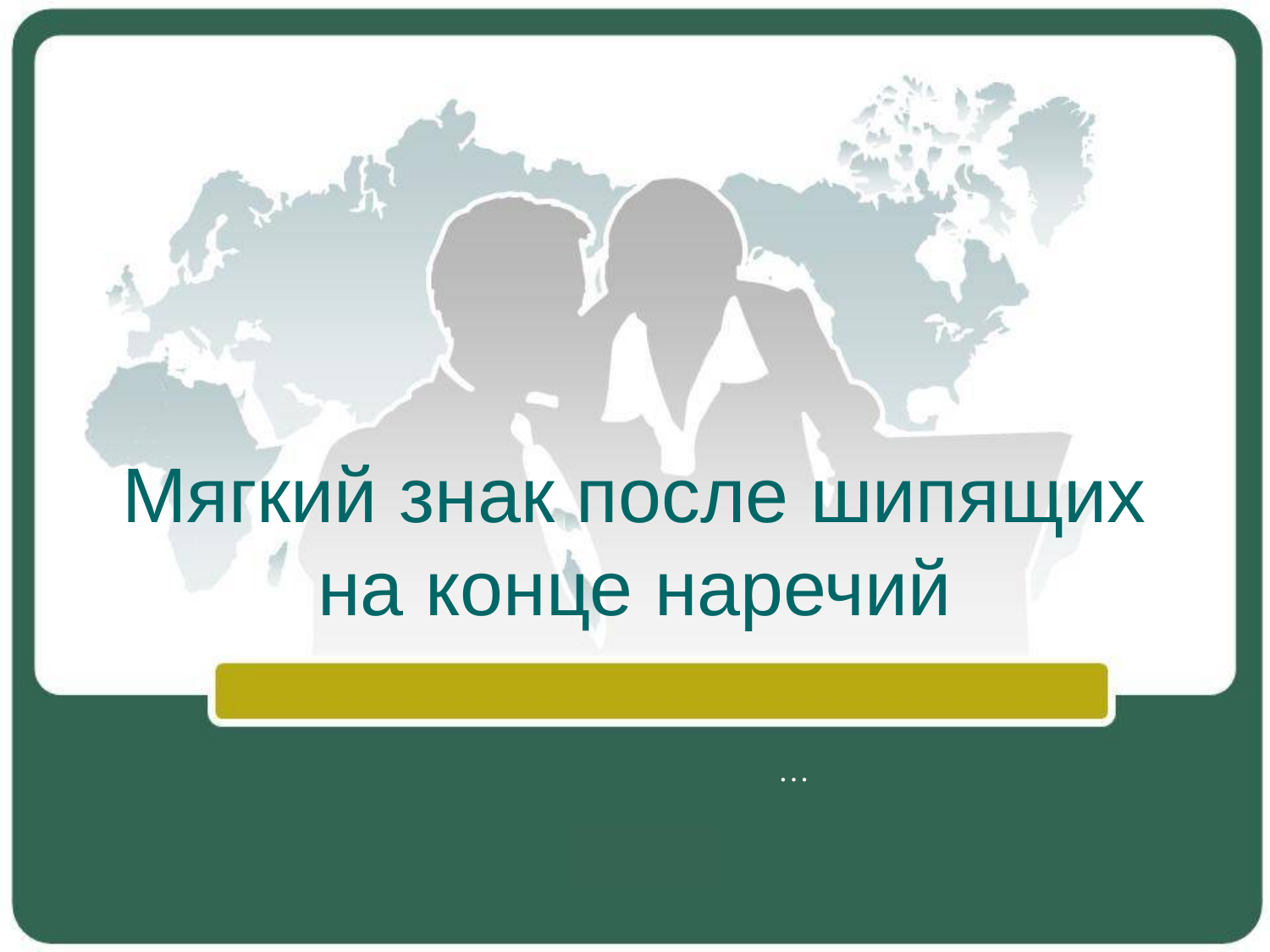

# Мягкий знак после шипящих на конце наречий
…